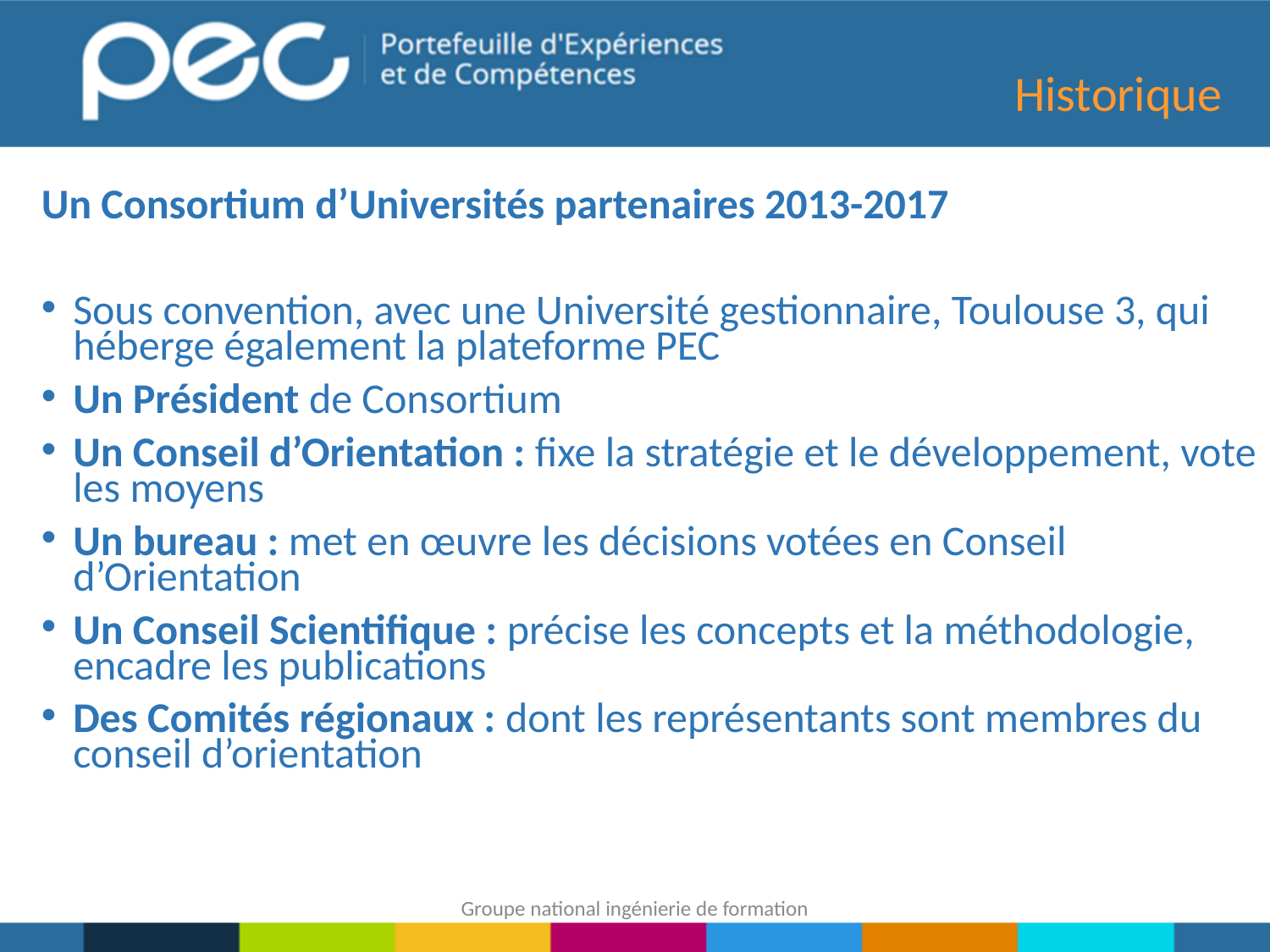

Historique

Un Consortium d’Universités partenaires 2013-2017

Sous convention, avec une Université gestionnaire, Toulouse 3, qui héberge également la plateforme PEC
Un Président de Consortium
Un Conseil d’Orientation : fixe la stratégie et le développement, vote les moyens
Un bureau : met en œuvre les décisions votées en Conseil d’Orientation
Un Conseil Scientifique : précise les concepts et la méthodologie, encadre les publications
Des Comités régionaux : dont les représentants sont membres du conseil d’orientation
Groupe national ingénierie de formation